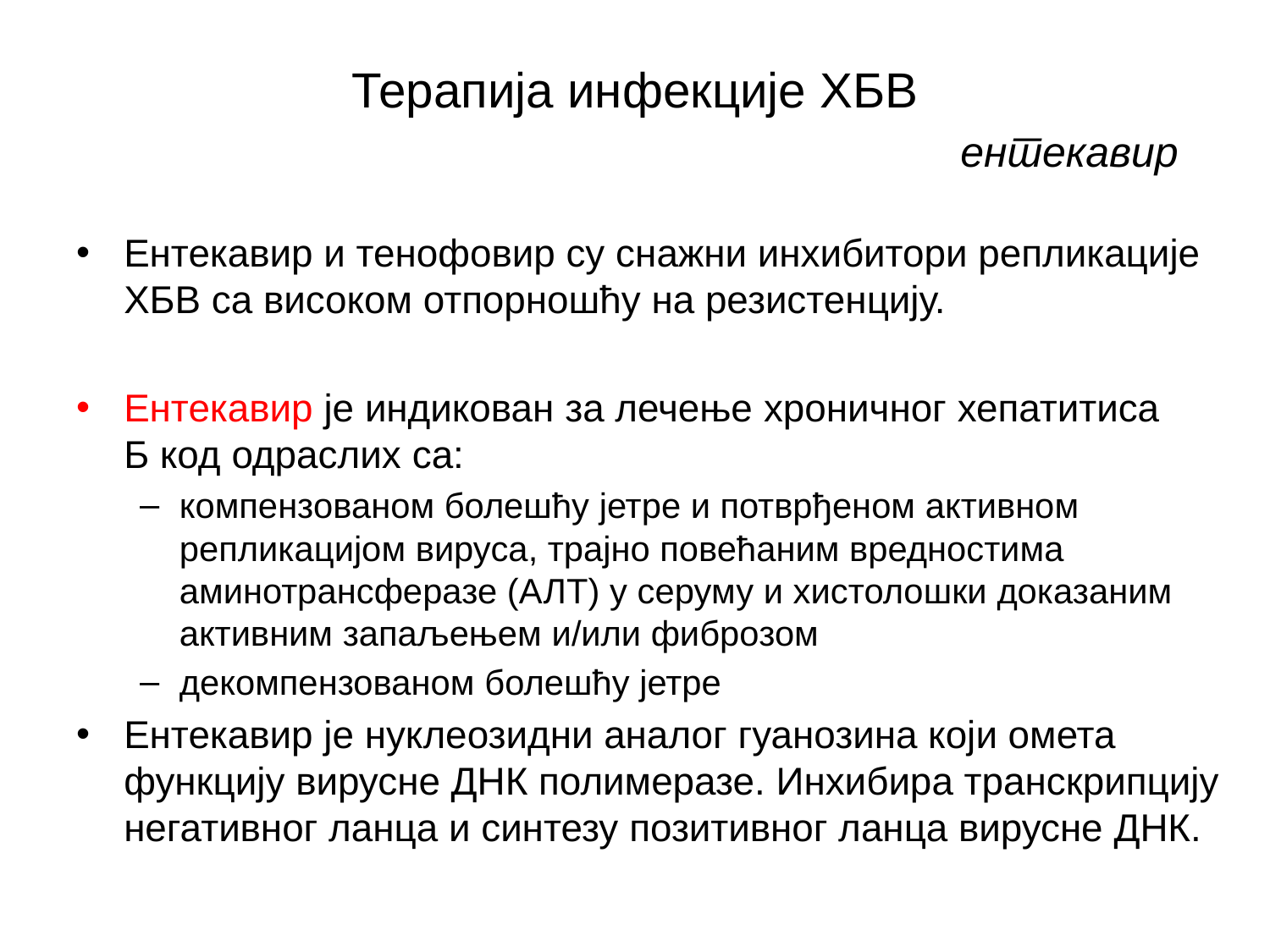

# Терапија инфекције ХБВ ентекавир
Ентекавир и тенофовир су снажни инхибитори репликације ХБВ са високом отпорношћу на резистенцију.

Ентекавир је индикован за лечење хроничног хепатитиса Б код одраслих са:
компензованом болешћу јетре и потврђеном активном репликацијом вируса, трајно повећаним вредностима аминотрансферазе (АЛТ) у серуму и хистолошки доказаним активним запаљењем и/или фиброзом
декомпензованом болешћу јетре
Ентекавир је нуклеозидни аналог гуанозина који омета функцију вирусне ДНК полимеразе. Инхибира транскрипцију негативног ланца и синтезу позитивног ланца вирусне ДНК.